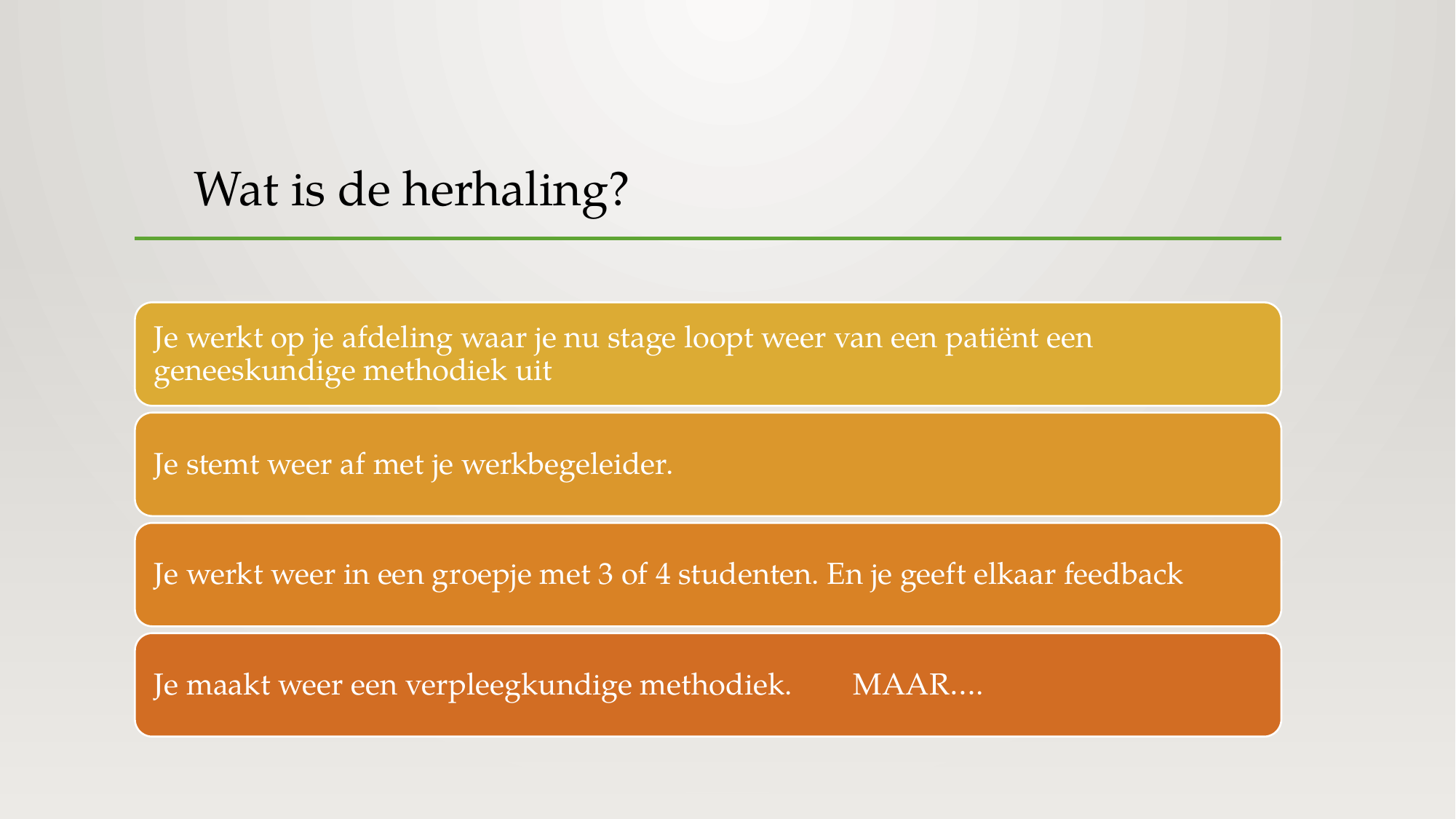

# Wat is de herhaling?

Je werkt op je afdeling waar je nu stage loopt weer van een patiënt een geneeskundige methodiek uit
Je stemt weer af met je werkbegeleider.
Je werkt weer in een groepje met 3 of 4 studenten. En je geeft elkaar feedback
Je maakt weer een verpleegkundige methodiek.        MAAR….